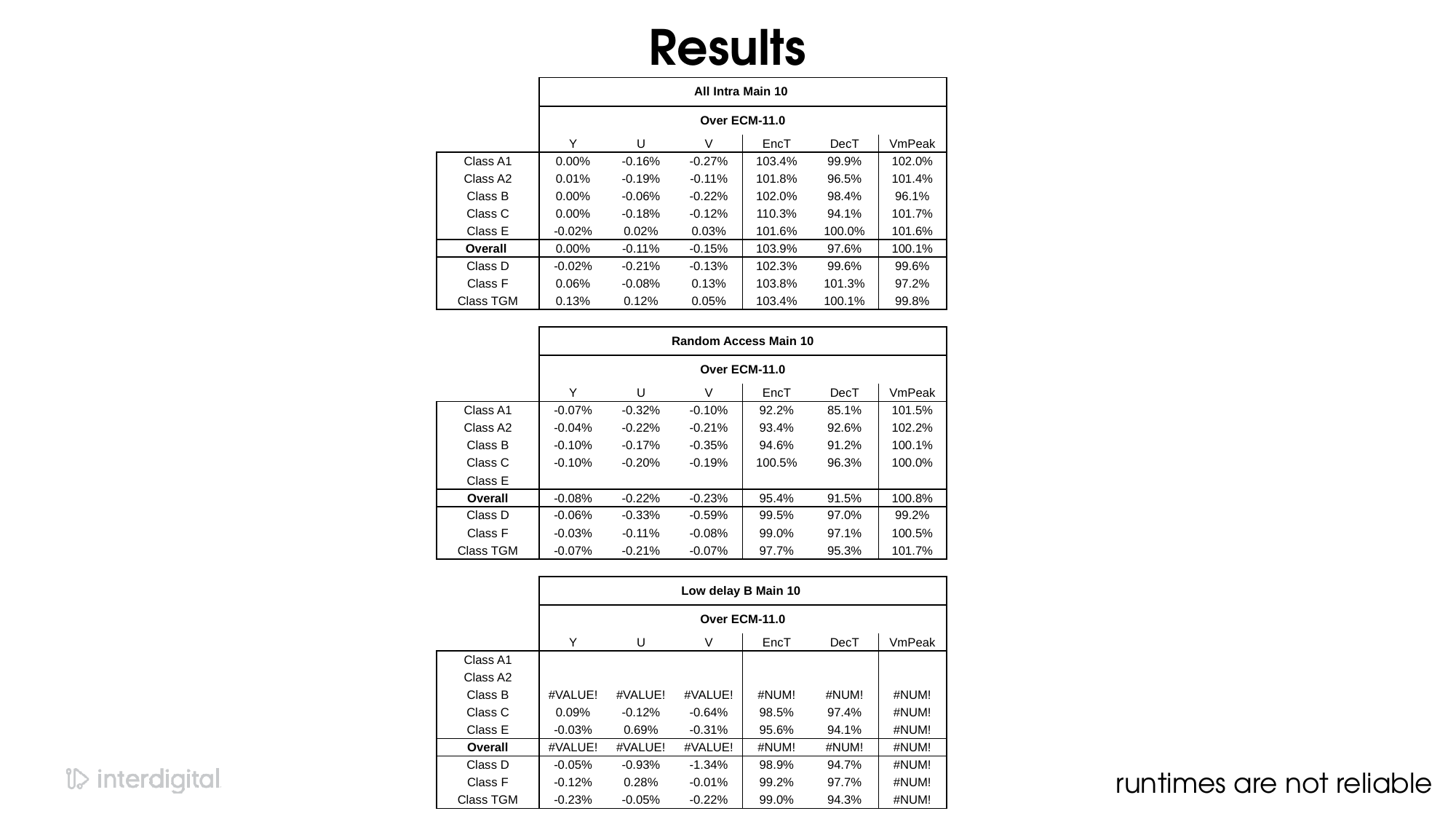

# Results
|  | All Intra Main 10 |  |  |  |  |  |
| --- | --- | --- | --- | --- | --- | --- |
|  | Over ECM-11.0 |  |  |  |  |  |
|  | Y | U | V | EncT | DecT | VmPeak |
| Class A1 | 0.00% | -0.16% | -0.27% | 103.4% | 99.9% | 102.0% |
| Class A2 | 0.01% | -0.19% | -0.11% | 101.8% | 96.5% | 101.4% |
| Class B | 0.00% | -0.06% | -0.22% | 102.0% | 98.4% | 96.1% |
| Class C | 0.00% | -0.18% | -0.12% | 110.3% | 94.1% | 101.7% |
| Class E | -0.02% | 0.02% | 0.03% | 101.6% | 100.0% | 101.6% |
| Overall | 0.00% | -0.11% | -0.15% | 103.9% | 97.6% | 100.1% |
| Class D | -0.02% | -0.21% | -0.13% | 102.3% | 99.6% | 99.6% |
| Class F | 0.06% | -0.08% | 0.13% | 103.8% | 101.3% | 97.2% |
| Class TGM | 0.13% | 0.12% | 0.05% | 103.4% | 100.1% | 99.8% |
|  |  |  |  |  |  |  |
|  | Random Access Main 10 |  |  |  |  |  |
|  | Over ECM-11.0 |  |  |  |  |  |
|  | Y | U | V | EncT | DecT | VmPeak |
| Class A1 | -0.07% | -0.32% | -0.10% | 92.2% | 85.1% | 101.5% |
| Class A2 | -0.04% | -0.22% | -0.21% | 93.4% | 92.6% | 102.2% |
| Class B | -0.10% | -0.17% | -0.35% | 94.6% | 91.2% | 100.1% |
| Class C | -0.10% | -0.20% | -0.19% | 100.5% | 96.3% | 100.0% |
| Class E |  |  |  |  |  |  |
| Overall | -0.08% | -0.22% | -0.23% | 95.4% | 91.5% | 100.8% |
| Class D | -0.06% | -0.33% | -0.59% | 99.5% | 97.0% | 99.2% |
| Class F | -0.03% | -0.11% | -0.08% | 99.0% | 97.1% | 100.5% |
| Class TGM | -0.07% | -0.21% | -0.07% | 97.7% | 95.3% | 101.7% |
|  |  |  |  |  |  |  |
|  | Low delay B Main 10 |  |  |  |  |  |
|  | Over ECM-11.0 |  |  |  |  |  |
|  | Y | U | V | EncT | DecT | VmPeak |
| Class A1 |  |  |  |  |  |  |
| Class A2 |  |  |  |  |  |  |
| Class B | #VALUE! | #VALUE! | #VALUE! | #NUM! | #NUM! | #NUM! |
| Class C | 0.09% | -0.12% | -0.64% | 98.5% | 97.4% | #NUM! |
| Class E | -0.03% | 0.69% | -0.31% | 95.6% | 94.1% | #NUM! |
| Overall | #VALUE! | #VALUE! | #VALUE! | #NUM! | #NUM! | #NUM! |
| Class D | -0.05% | -0.93% | -1.34% | 98.9% | 94.7% | #NUM! |
| Class F | -0.12% | 0.28% | -0.01% | 99.2% | 97.7% | #NUM! |
| Class TGM | -0.23% | -0.05% | -0.22% | 99.0% | 94.3% | #NUM! |
runtimes are not reliable